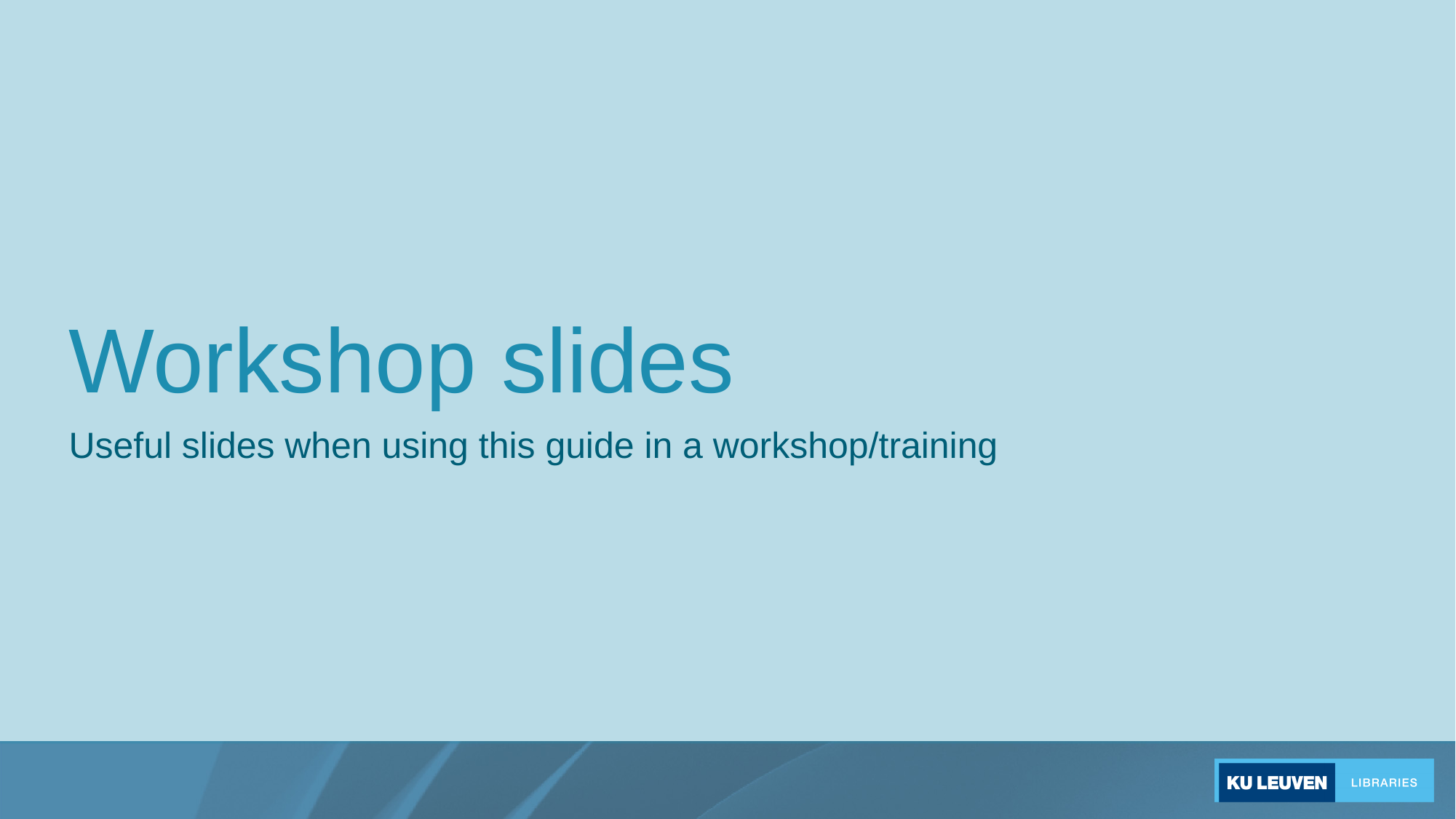

# Workshop slides
Useful slides when using this guide in a workshop/training